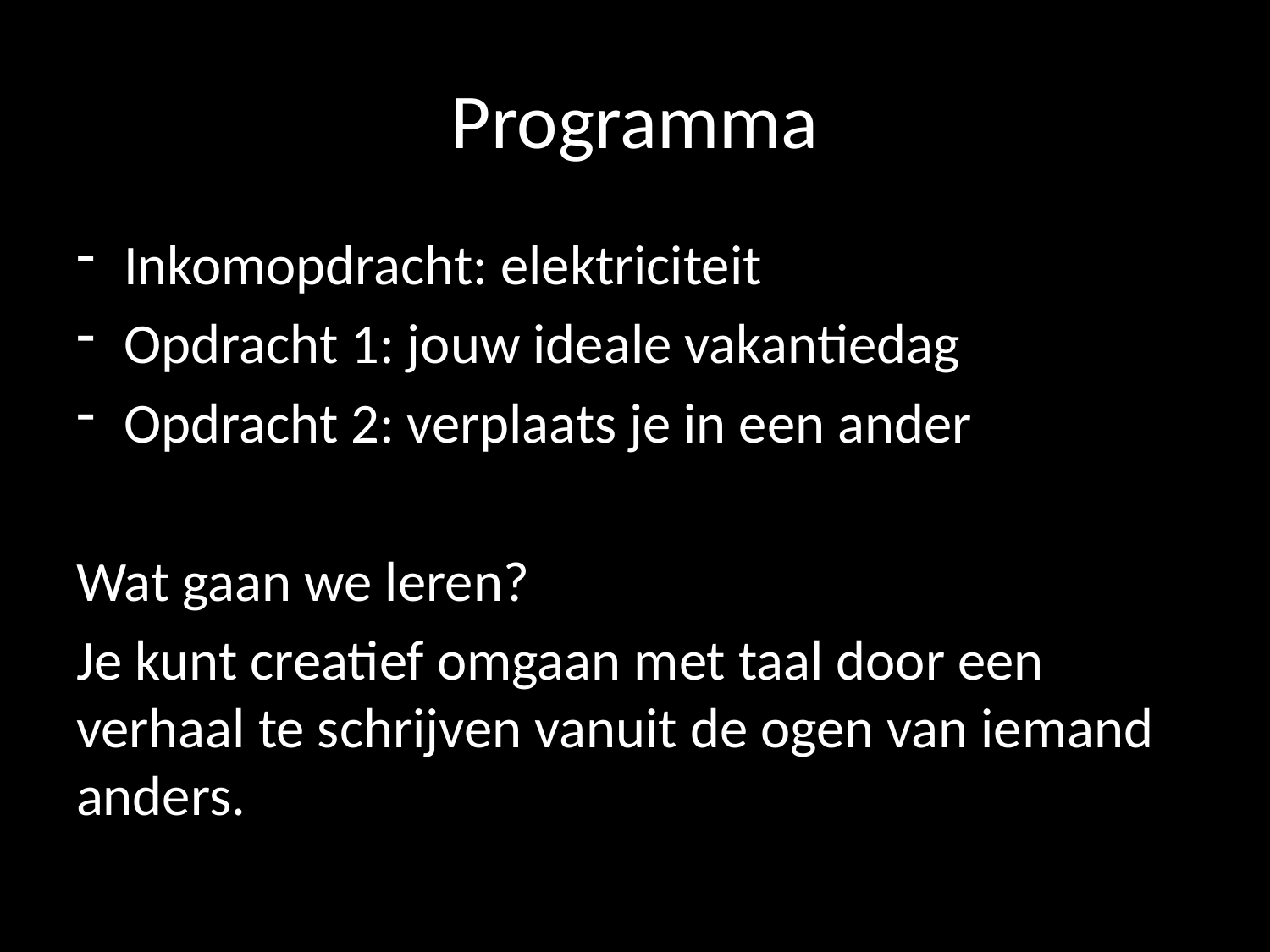

# Programma
Inkomopdracht: elektriciteit
Opdracht 1: jouw ideale vakantiedag
Opdracht 2: verplaats je in een ander

Wat gaan we leren?
Je kunt creatief omgaan met taal door een verhaal te schrijven vanuit de ogen van iemand anders.